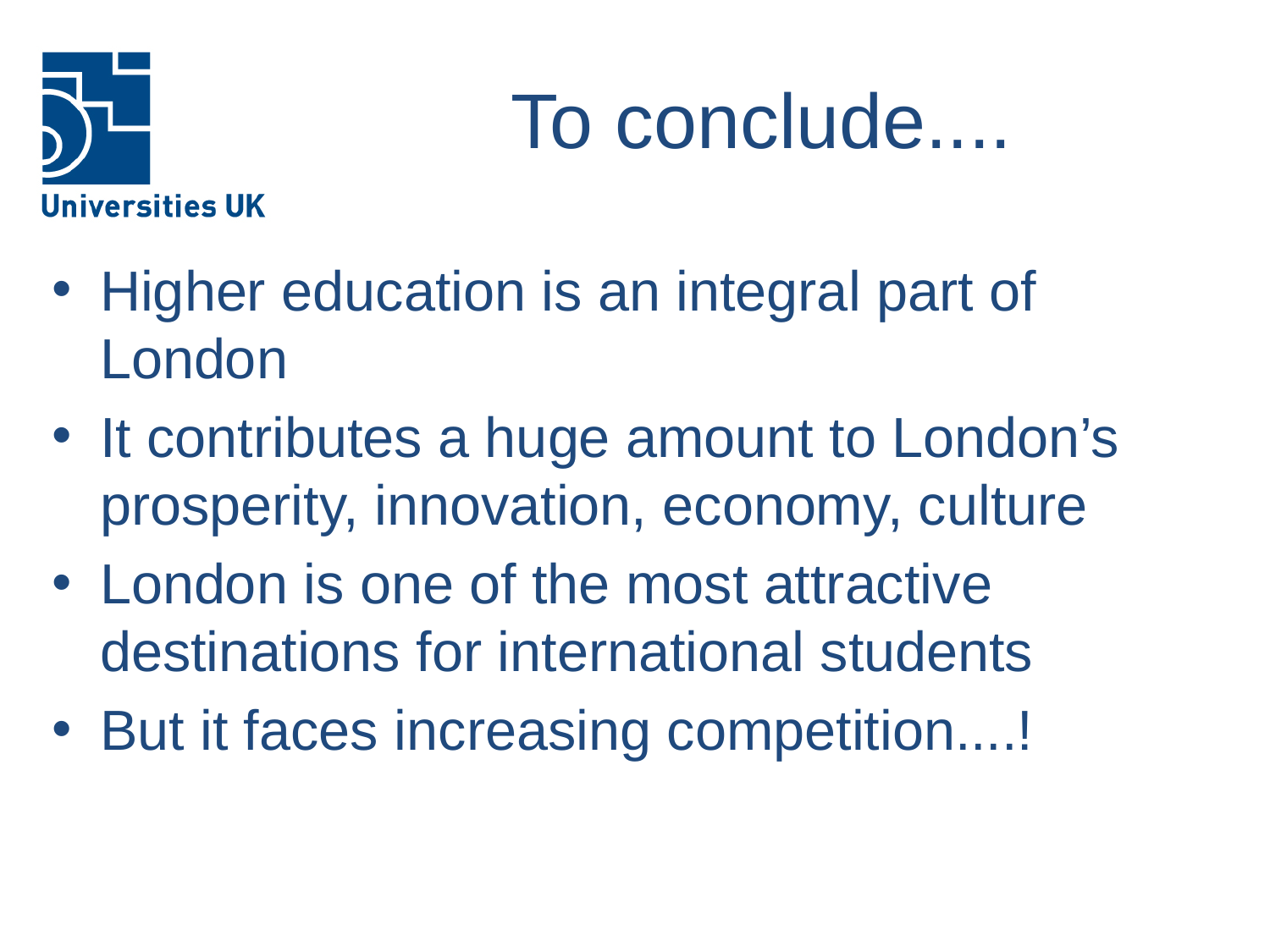

# To conclude....
Higher education is an integral part of London
It contributes a huge amount to London’s prosperity, innovation, economy, culture
London is one of the most attractive destinations for international students
But it faces increasing competition....!